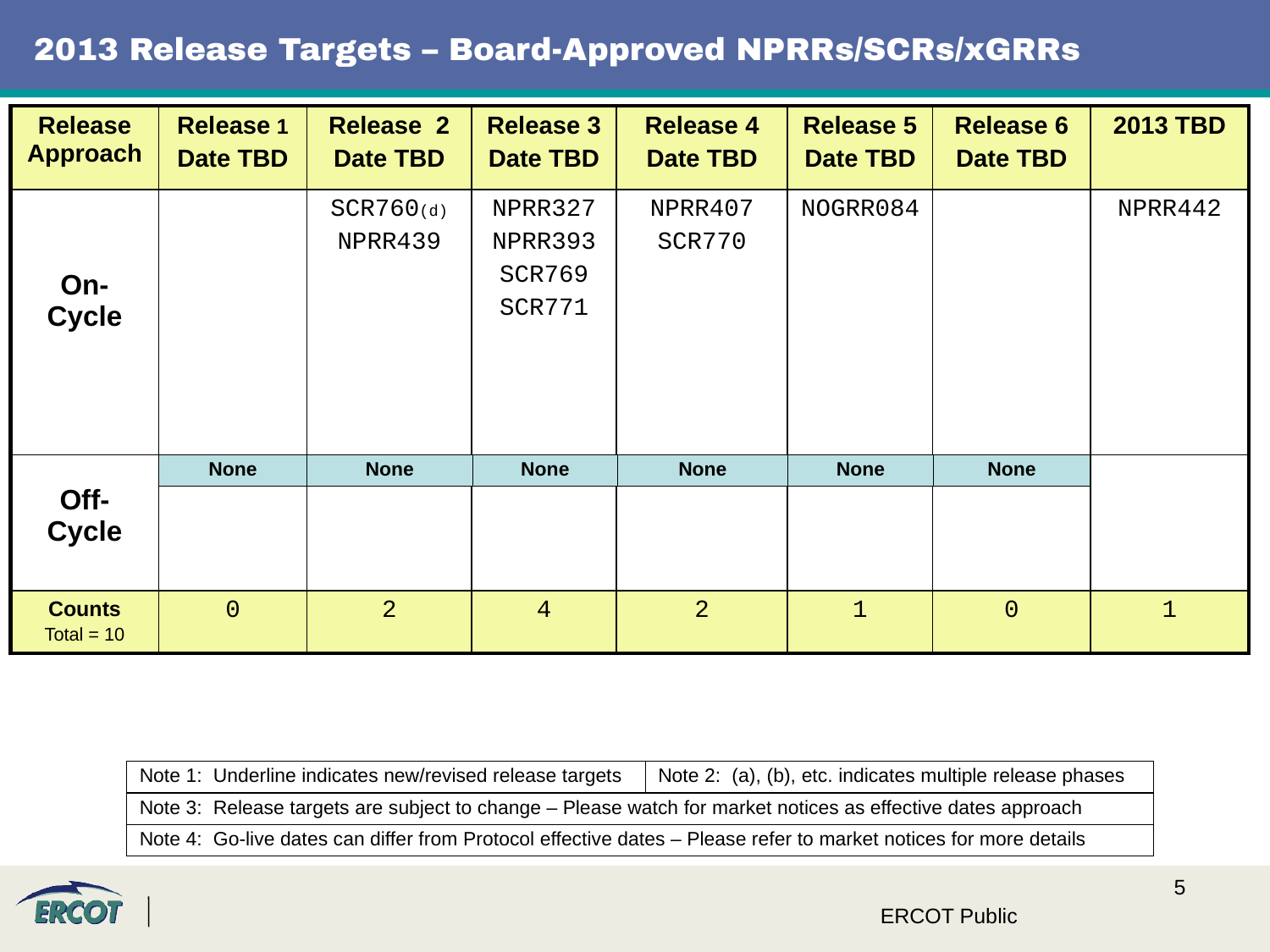

# 2013 Release Targets – Board-Approved NPRRs/SCRs/xGRRs
| Release Approach | Release 1 Date TBD | Release 2 Date TBD | Release 3 Date TBD | Release 4 Date TBD | Release 5 Date TBD | Release 6 Date TBD | 2013 TBD |
| --- | --- | --- | --- | --- | --- | --- | --- |
| On-Cycle |  | SCR760(d) NPRR439 | NPRR327 NPRR393 SCR769 SCR771 | NPRR407 SCR770 | NOGRR084 |  | NPRR442 |
| Off-Cycle |  |  |  |  |  |  |  |
| Counts Total = 10 | 0 | 2 | 4 | 2 | 1 | 0 | 1 |
None
None
None
None
None
None
Note 2:  (a), (b), etc. indicates multiple release phases
Note 1:  Underline indicates new/revised release targets
Note 3:  Release targets are subject to change – Please watch for market notices as effective dates approach
Note 4:  Go-live dates can differ from Protocol effective dates – Please refer to market notices for more details
ERCOT Public